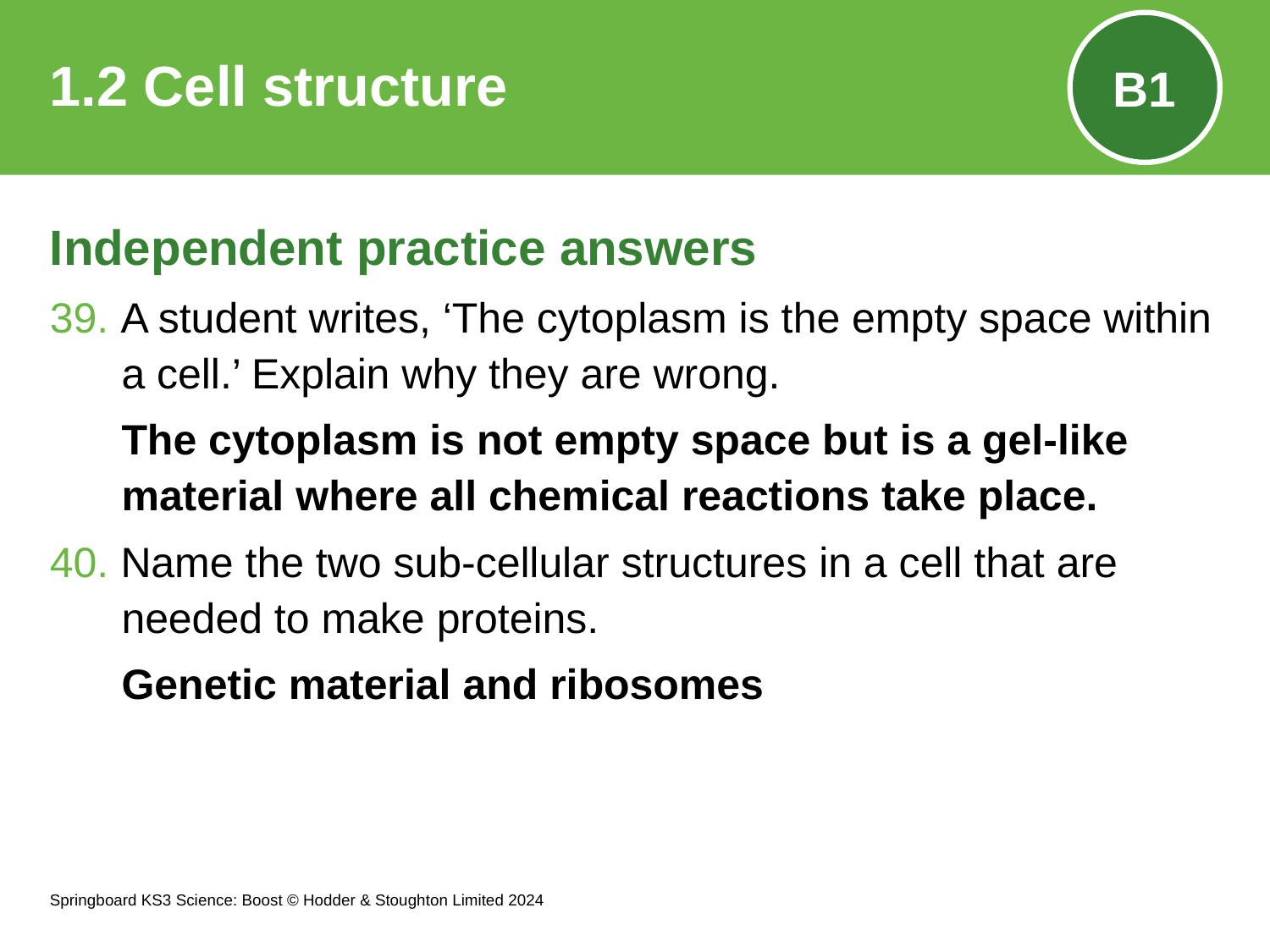

# 1.2 Cell structure
B1
Independent practice answers
39. A student writes, ‘The cytoplasm is the empty space within a cell.’ Explain why they are wrong.
The cytoplasm is not empty space but is a gel-like material where all chemical reactions take place.
40. Name the two sub-cellular structures in a cell that are needed to make proteins.
Genetic material and ribosomes

Springboard KS3 Science: Boost © Hodder & Stoughton Limited 2024